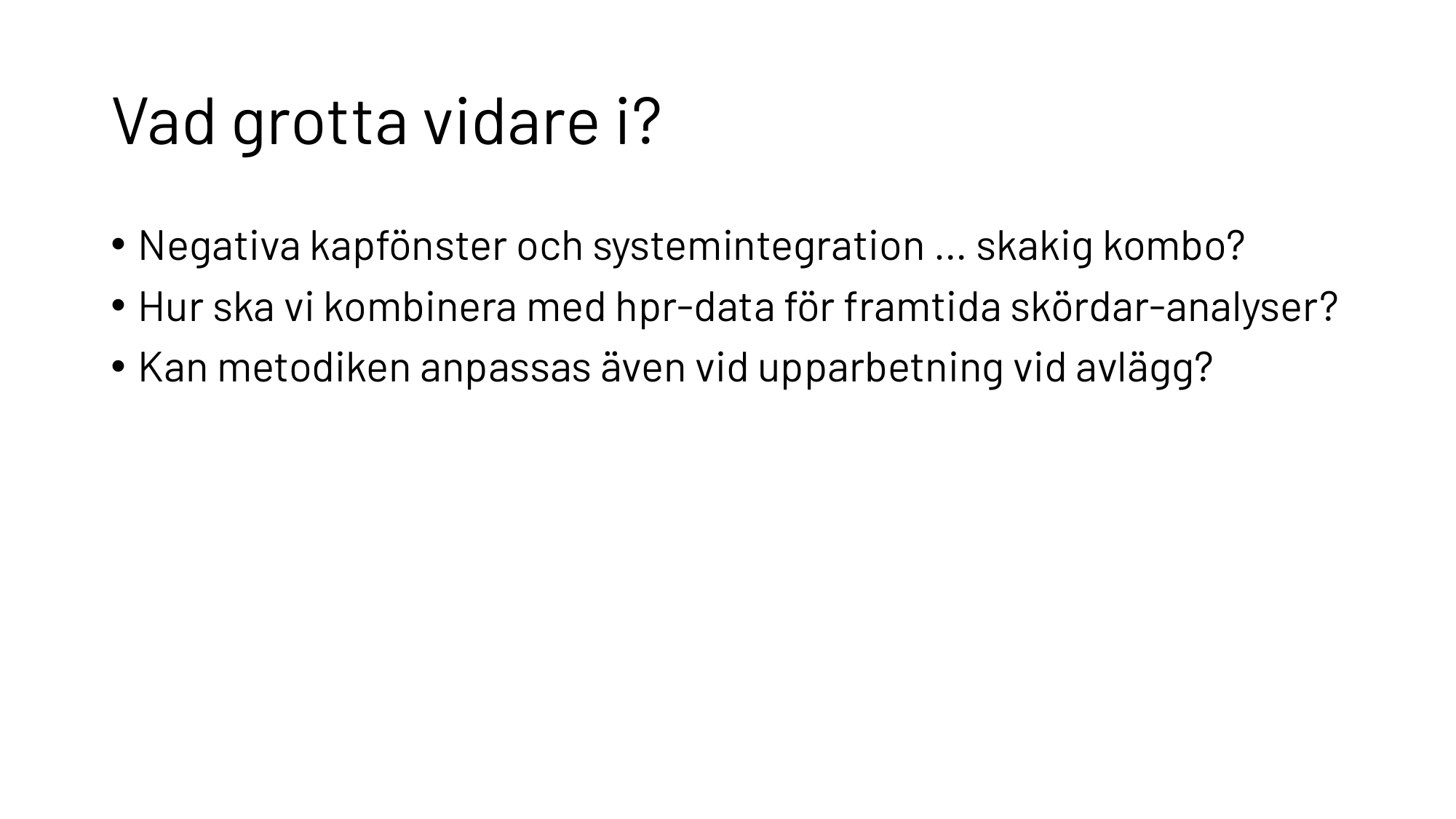

# Vad grotta vidare i?
Negativa kapfönster och systemintegration … skakig kombo?
Hur ska vi kombinera med hpr-data för framtida skördar-analyser?
Kan metodiken anpassas även vid upparbetning vid avlägg?